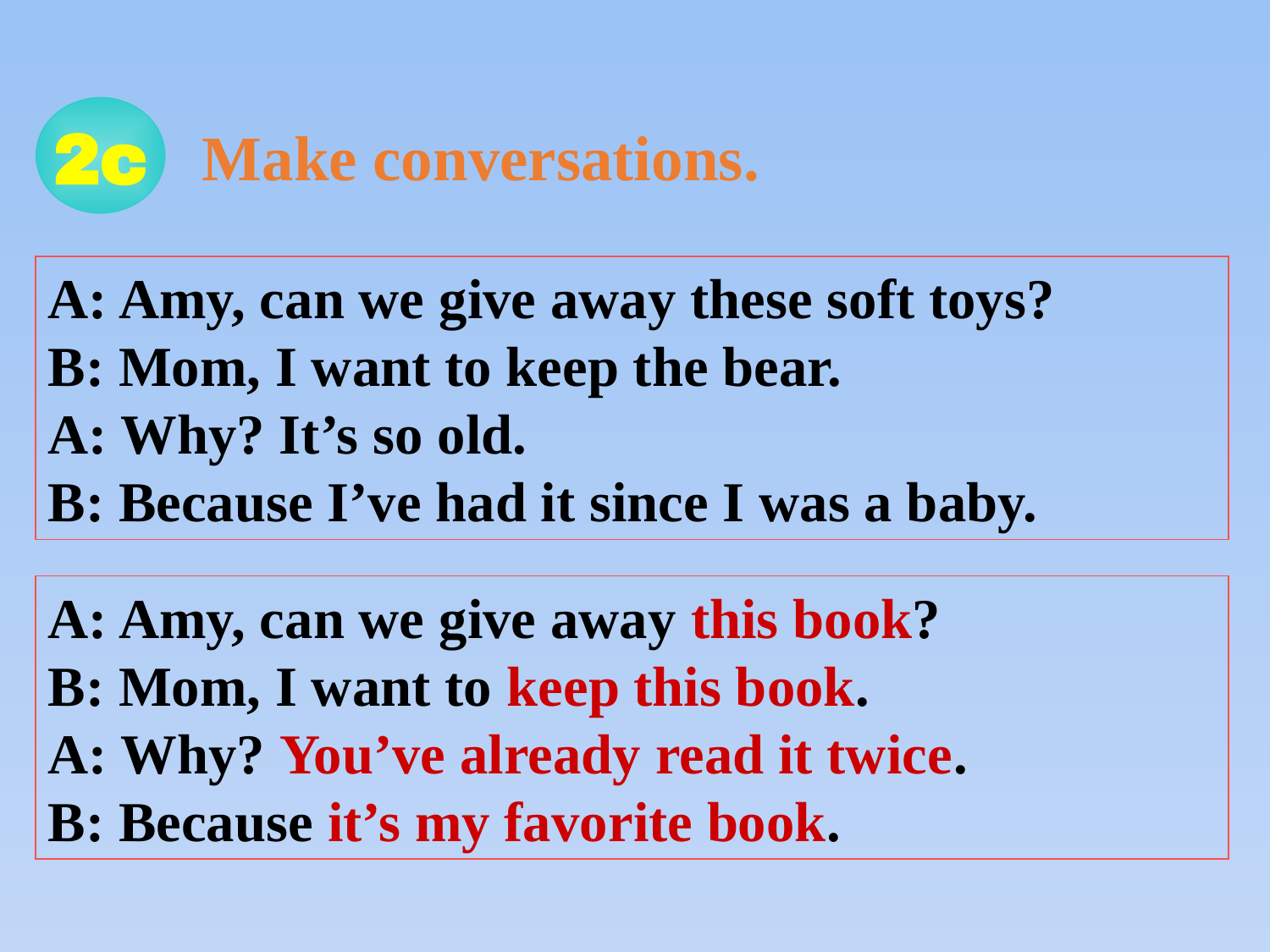

2c
Make conversations.
A: Amy, can we give away these soft toys?
B: Mom, I want to keep the bear.
A: Why? It’s so old.
B: Because I’ve had it since I was a baby.
A: Amy, can we give away this book?
B: Mom, I want to keep this book.
A: Why? You’ve already read it twice.
B: Because it’s my favorite book.